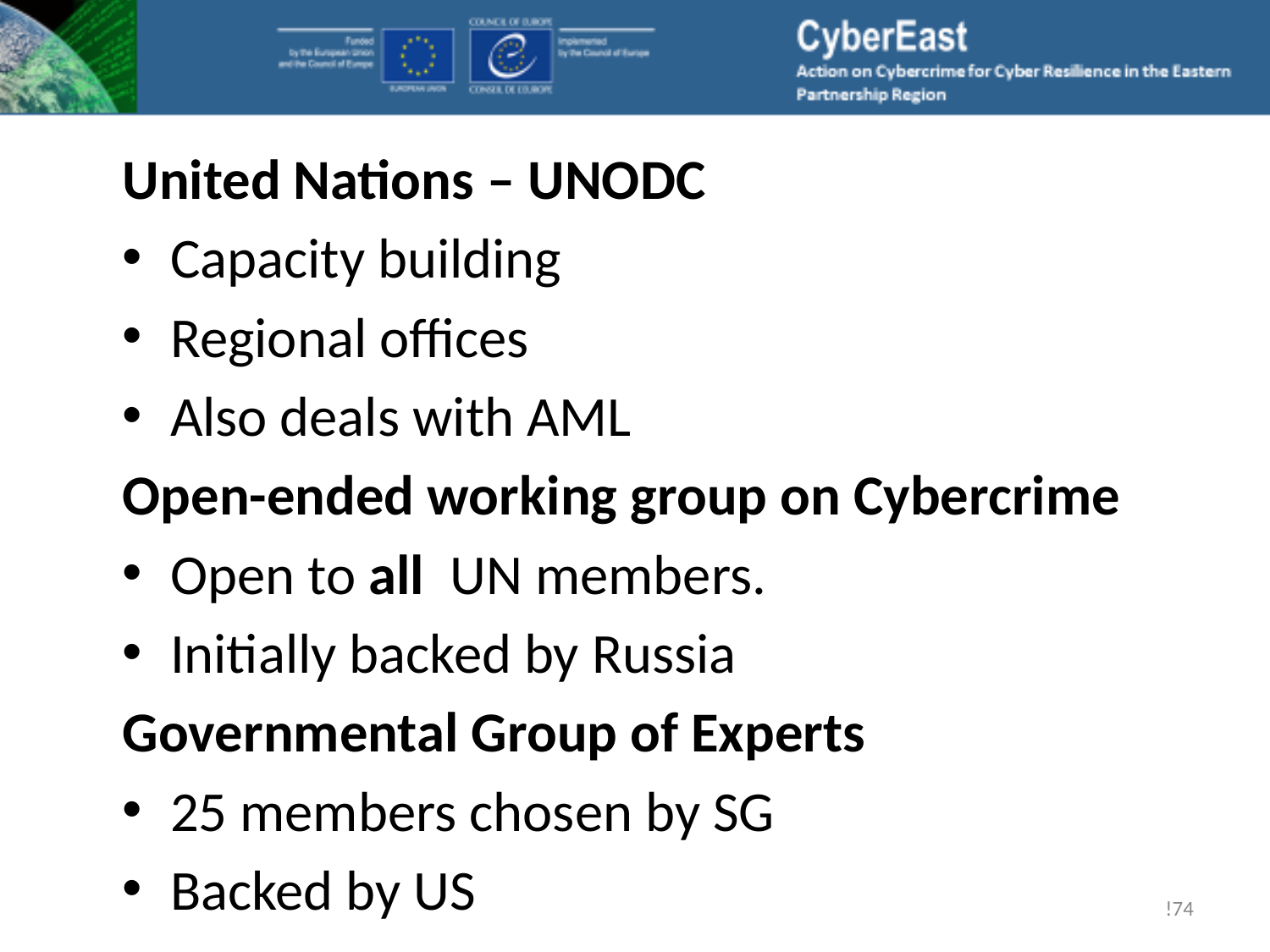

United Nations – UNODC
Capacity building
Regional offices
Also deals with AML
Open-ended working group on Cybercrime
Open to all  UN members.
Initially backed by Russia
Governmental Group of Experts
25 members chosen by SG
Backed by US
!74